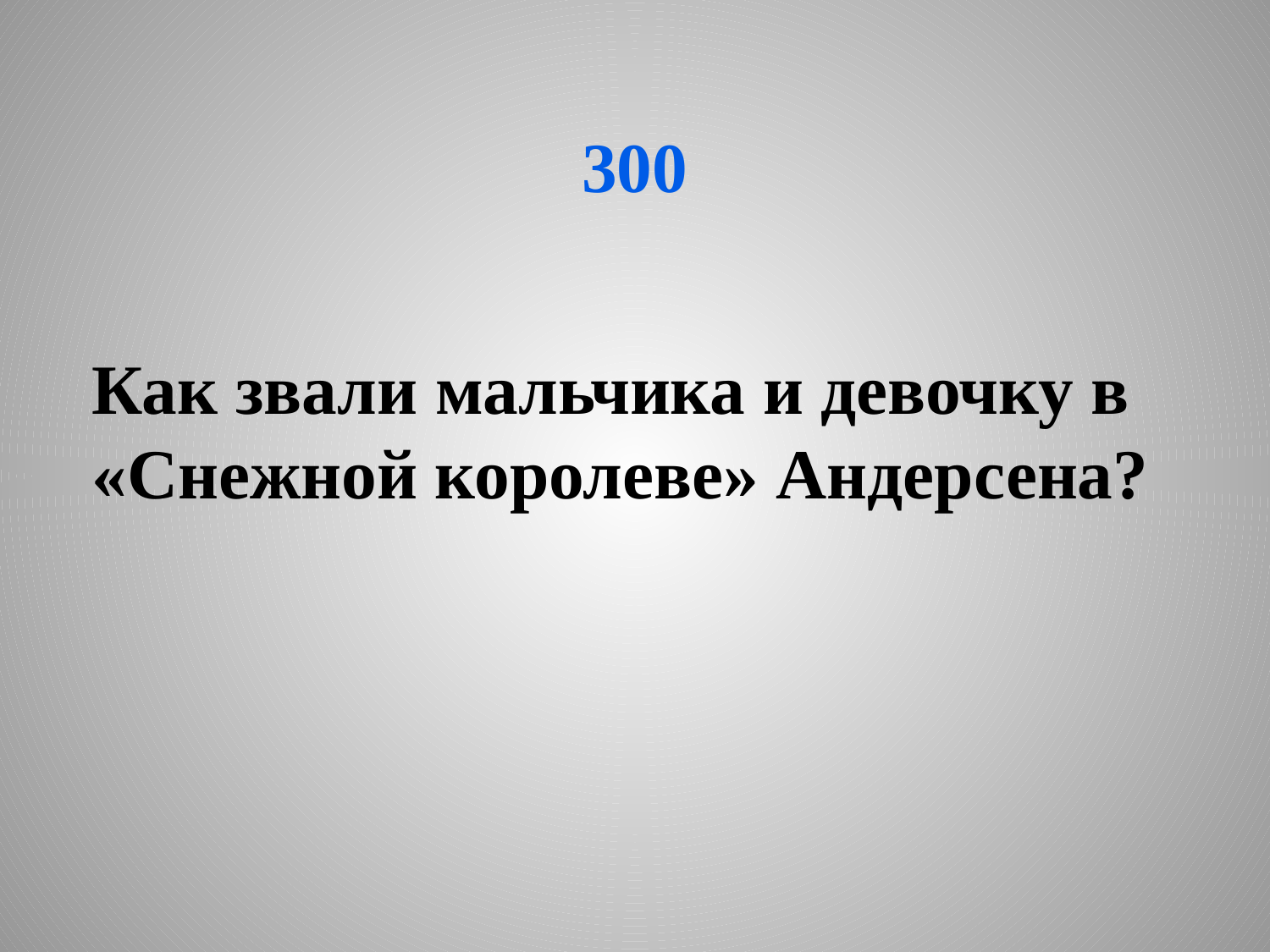

# 300
Как звали мальчика и девочку в «Снежной королеве» Андерсена?